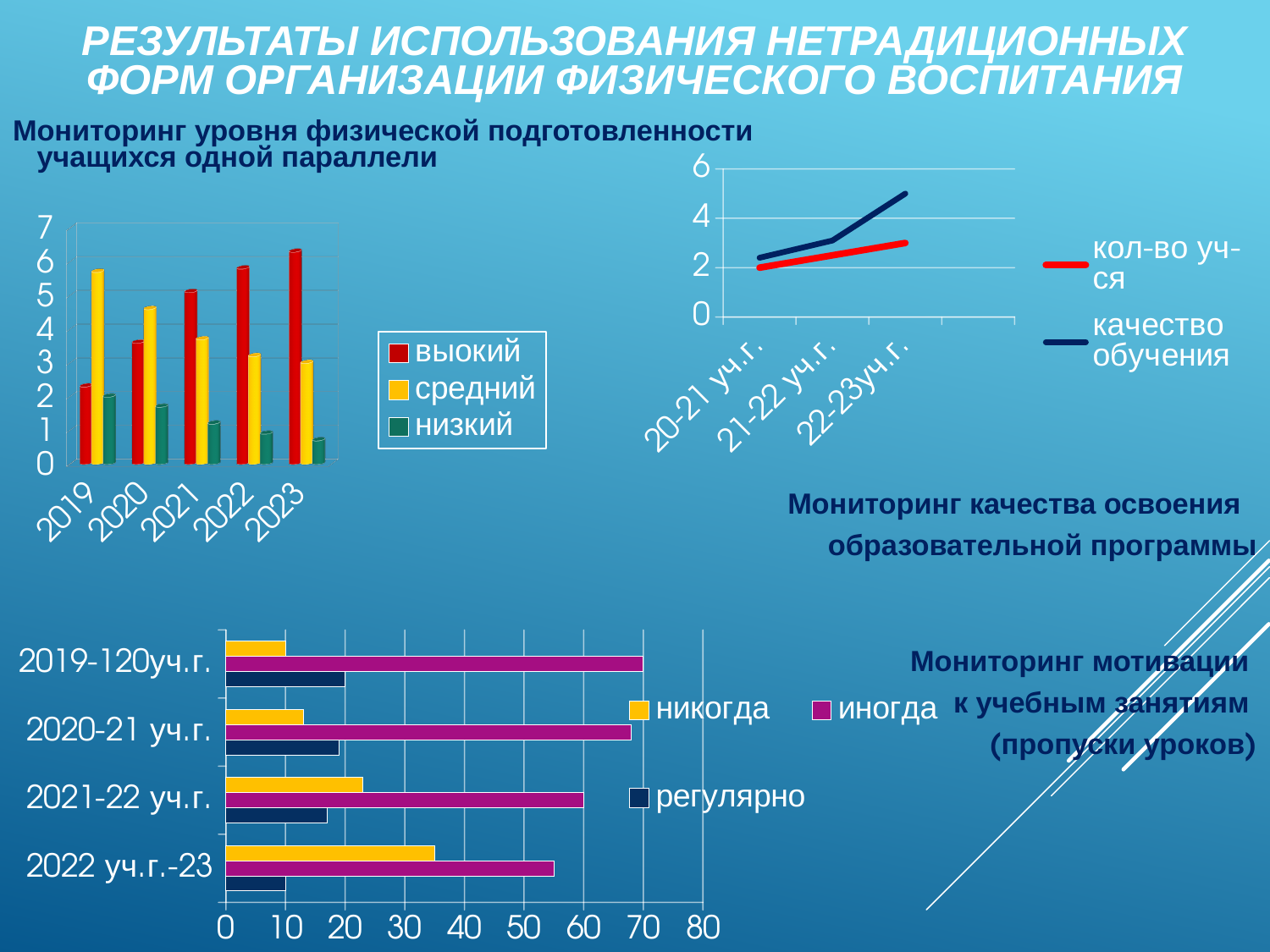

# результаты использования нетрадиционных форм организации физического воспитания
Мониторинг уровня физической подготовленности                                                                  учащихся одной параллели

Мониторинг качества освоения
образовательной программы

Мониторинг мотивации
 к учебным занятиям
(пропуски уроков)

### Chart

| Category | кол-во уч-ся | качество обучения | Столбец1 |
|---|---|---|---|
| 20-21 уч.г. | 2.0 | 2.4 | None |
| 21-22 уч.г. | 2.5 | 3.1 | None |
| 22-23уч.г. | 3.0 | 5.0 | None |

[unsupported chart]

### Chart

| Category | регулярно | иногда | никогда |
|---|---|---|---|
| 2022 уч.г.-23 | 10.0 | 55.0 | 35.0 |
| 2021-22 уч.г. | 17.0 | 60.0 | 23.0 |
| 2020-21 уч.г. | 19.0 | 68.0 | 13.0 |
| 2019-120уч.г. | 20.0 | 70.0 | 10.0 |